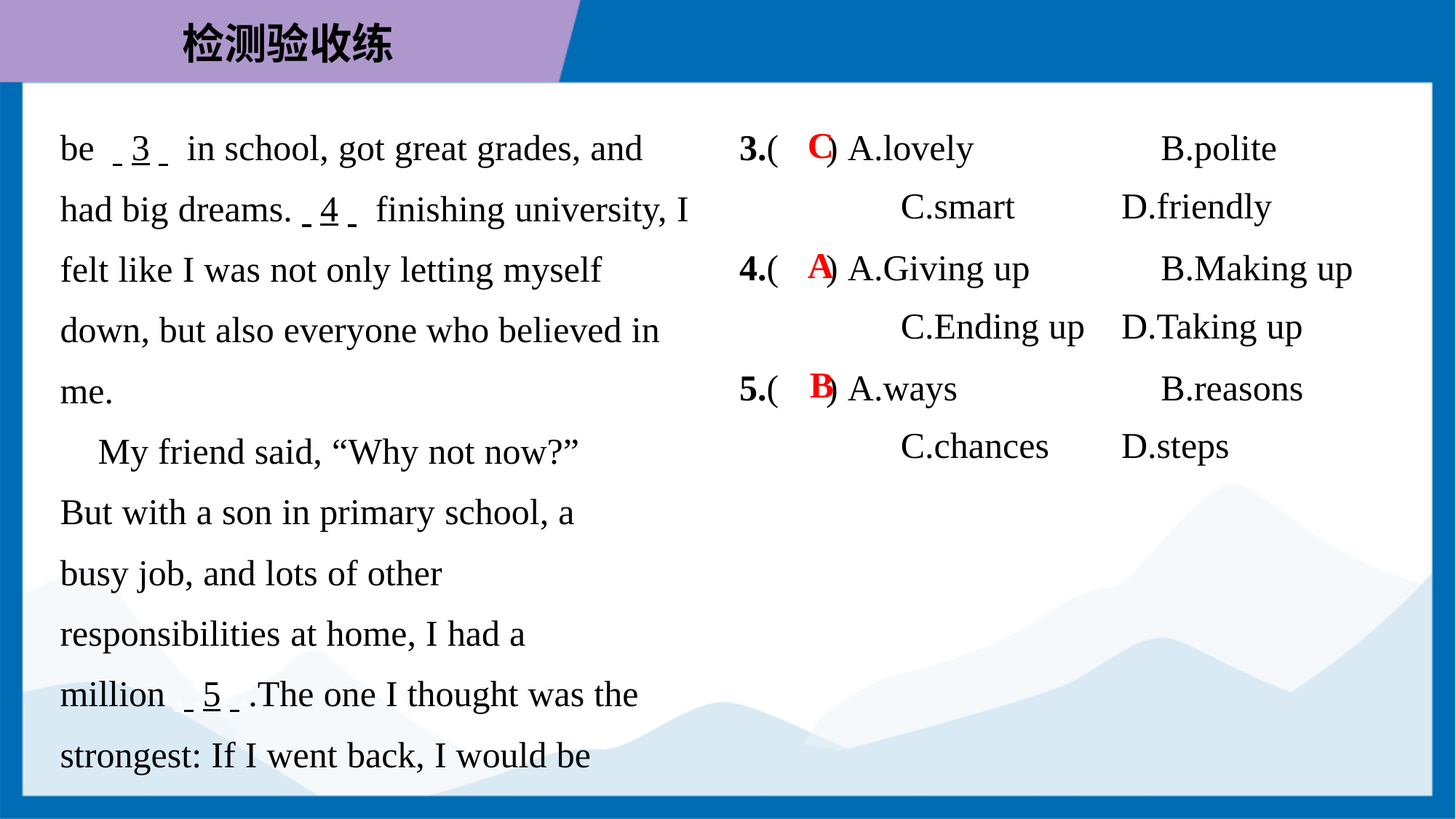

3.(     ) A.lovely	B.polite
C.smart	D.friendly
be . .3. . in school, got great grades, and
had big dreams.. .4. . finishing university, I
felt like I was not only letting myself
down, but also everyone who believed in
me.
    My friend said, “Why not now?”
But with a son in primary school, a
busy job, and lots of other
responsibilities at home, I had a
million . .5. ..The one I thought was the
strongest: If I went back, I would be

C
4.(     ) A.Giving up	B.Making up
C.Ending up	D.Taking up
A
5.(     ) A.ways	B.reasons
C.chances	D.steps
B